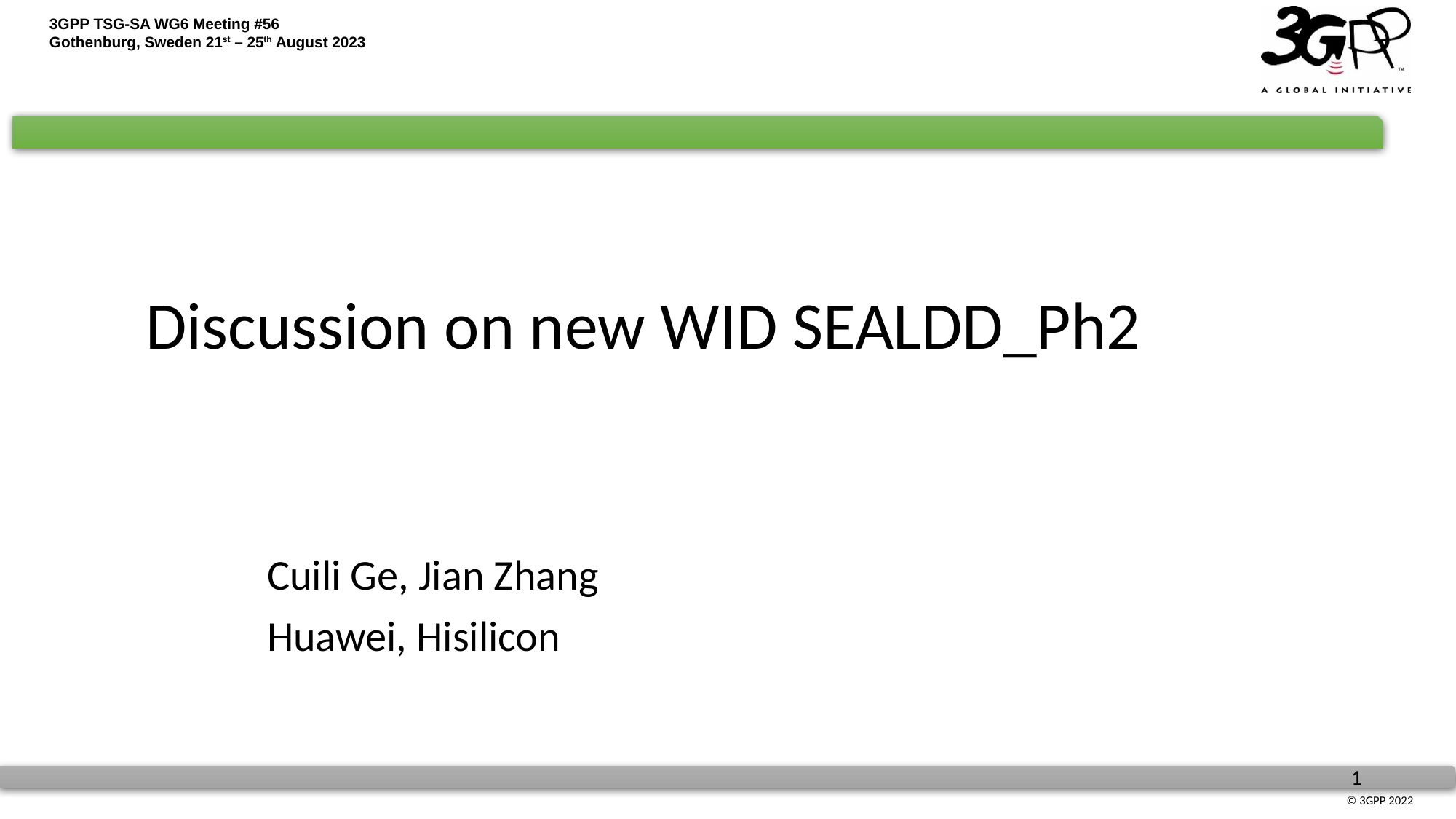

# Discussion on new WID SEALDD_Ph2
Cuili Ge, Jian Zhang
Huawei, Hisilicon